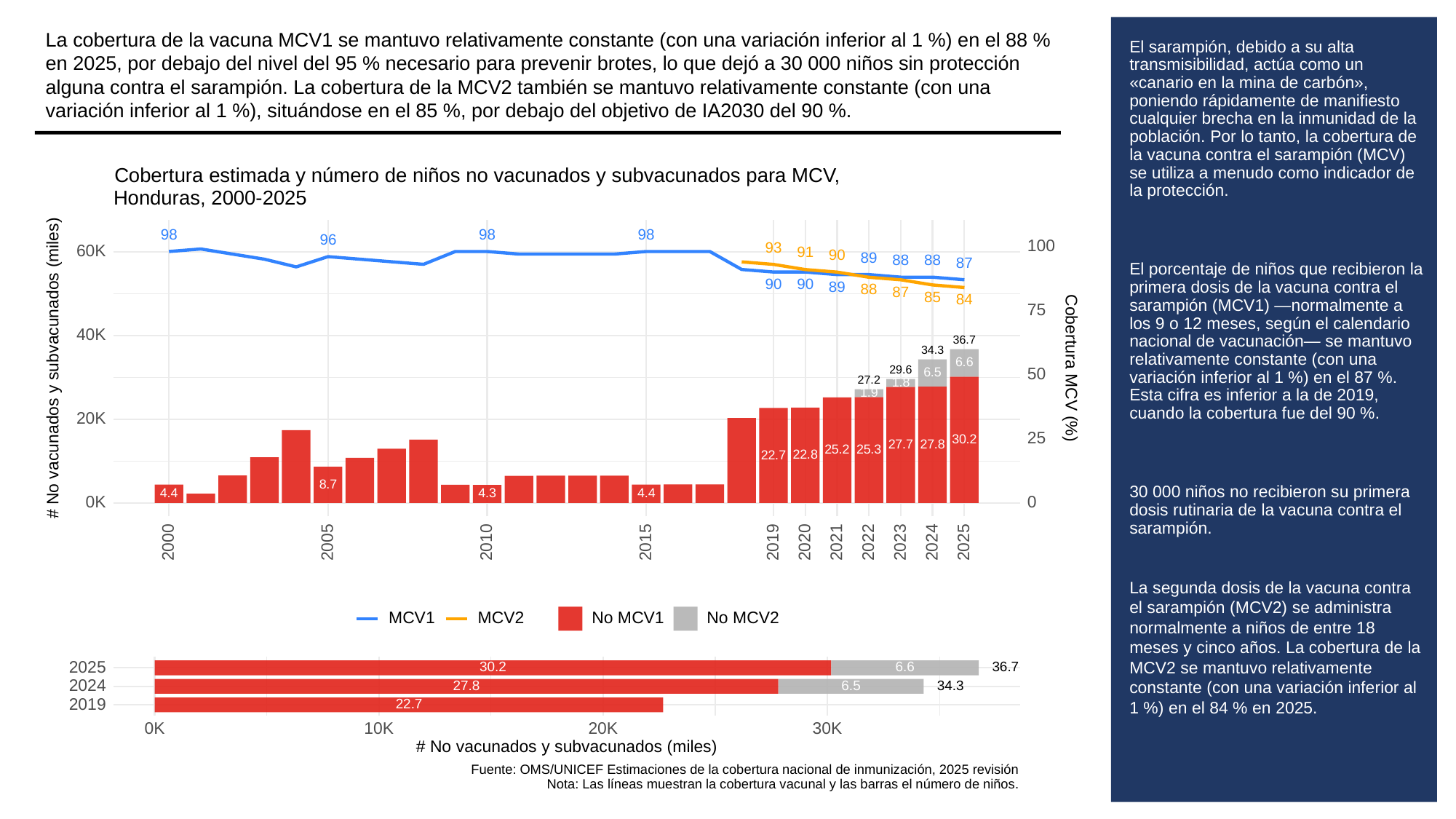

La cobertura de la vacuna MCV1 se mantuvo relativamente constante (con una variación inferior al 1 %) en el 88 % en 2025, por debajo del nivel del 95 % necesario para prevenir brotes, lo que dejó a 30 000 niños sin protección alguna contra el sarampión. La cobertura de la MCV2 también se mantuvo relativamente constante (con una variación inferior al 1 %), situándose en el 85 %, por debajo del objetivo de IA2030 del 90 %.
# El sarampión, debido a su alta transmisibilidad, actúa como un «canario en la mina de carbón», poniendo rápidamente de manifiesto cualquier brecha en la inmunidad de la población. Por lo tanto, la cobertura de la vacuna contra el sarampión (MCV) se utiliza a menudo como indicador de la protección.

El porcentaje de niños que recibieron la primera dosis de la vacuna contra el sarampión (MCV1) —normalmente a los 9 o 12 meses, según el calendario nacional de vacunación— se mantuvo relativamente constante (con una variación inferior al 1 %) en el 87 %. Esta cifra es inferior a la de 2019, cuando la cobertura fue del 90 %.

30 000 niños no recibieron su primera dosis rutinaria de la vacuna contra el sarampión.

La segunda dosis de la vacuna contra el sarampión (MCV2) se administra normalmente a niños de entre 18 meses y cinco años. La cobertura de la MCV2 se mantuvo relativamente constante (con una variación inferior al 1 %) en el 84 % en 2025.

Cobertura estimada y número de niños no vacunados y subvacunados para MCV,
Honduras, 2000-2025

98
98
98
96
100
93
60K
91

90

89
88
88
87

90
90
89
88
87
85

84
75
40K

36.7
34.3

6.6

# No vacunados y subvacunados (miles)
Cobertura MCV (%)
29.6
6.5
50

27.2

1.8

1.9

20K

25
30.2

27.8
27.7
25.3
25.2

22.8
22.7

8.7

4.3
4.4
4.4

0K
0

2023
2000
2005
2010
2015
2019
2020
2021
2022
2024
2025

MCV1
MCV2
No MCV1
No MCV2

2025
30.2
36.7
6.6

2024
34.3
27.8
6.5

2019
22.7

30K
0K
10K
20K
# No vacunados y subvacunados (miles)
Fuente: OMS/UNICEF Estimaciones de la cobertura nacional de inmunización, 2025 revisión
Nota: Las líneas muestran la cobertura vacunal y las barras el número de niños.